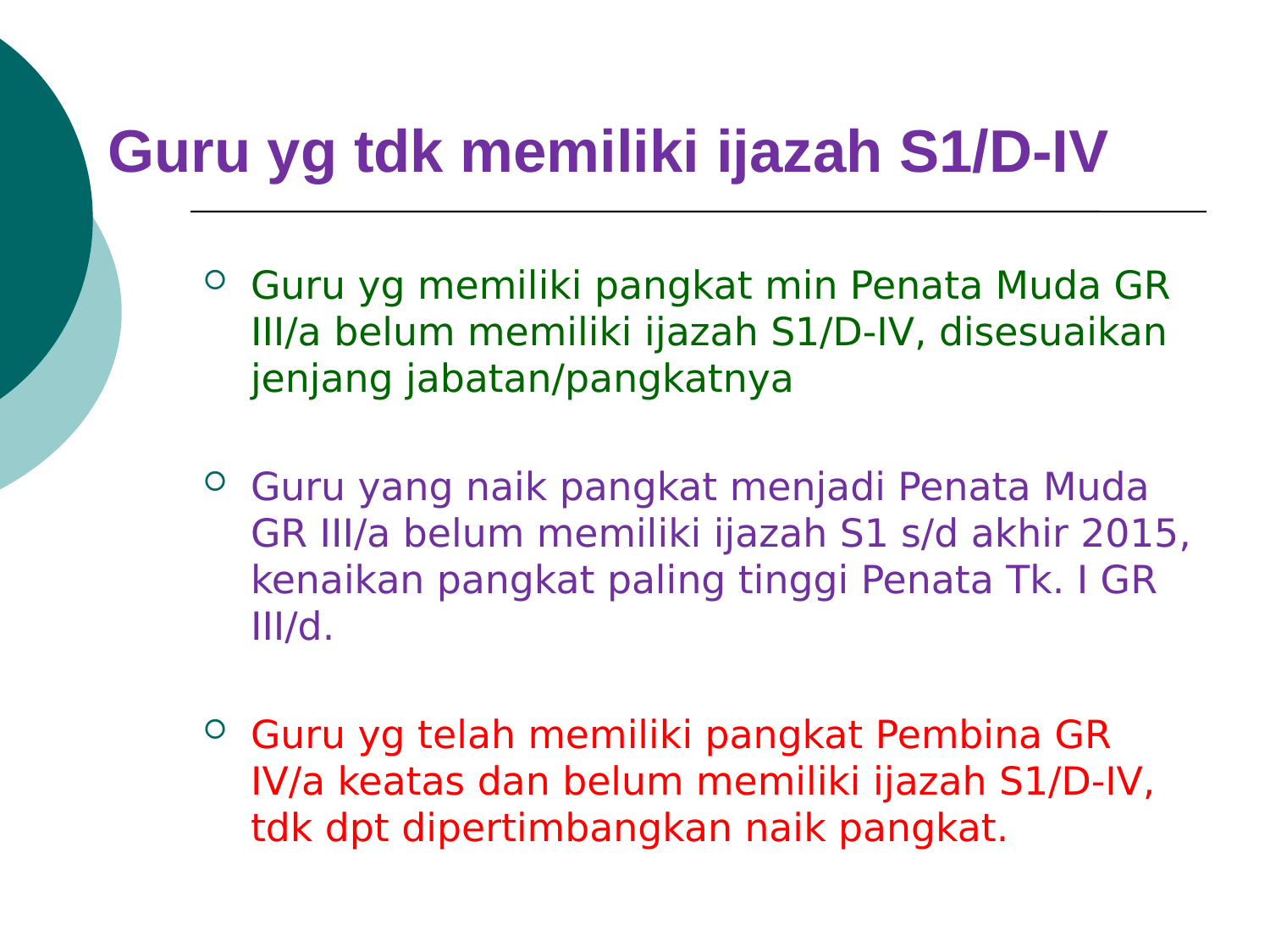

Guru yg memiliki pangkat min Penata Muda GR III/a belum memiliki ijazah S1/D-IV, disesuaikan jenjang jabatan/pangkatnya

Guru yang naik pangkat menjadi Penata Muda GR III/a belum memiliki ijazah S1 s/d akhir 2015, kenaikan pangkat paling tinggi Penata Tk. I GR III/d.

Guru yg telah memiliki pangkat Pembina GR IV/a keatas dan belum memiliki ijazah S1/D-IV, tdk dpt dipertimbangkan naik pangkat.
Guru yg tdk memiliki ijazah S1/D-IV